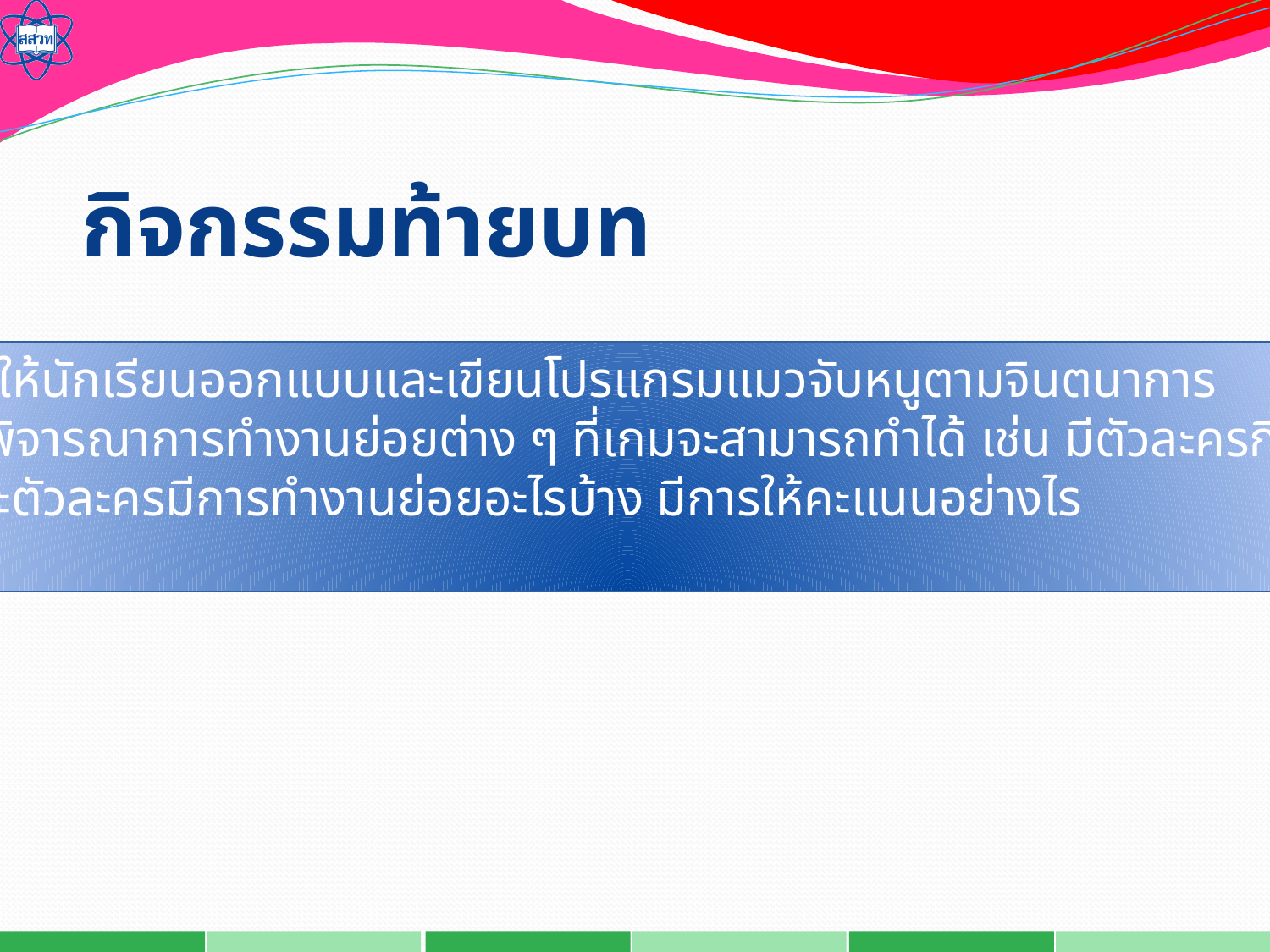

# กิจกรรมท้ายบท
       ให้นักเรียนออกแบบและเขียนโปรแกรมแมวจับหนูตามจินตนาการ
โดยพิจารณาการทำงานย่อยต่าง ๆ ที่เกมจะสามารถทำได้ เช่น มีตัวละครกี่ตัว
แต่ละตัวละครมีการทำงานย่อยอะไรบ้าง มีการให้คะแนนอย่างไร